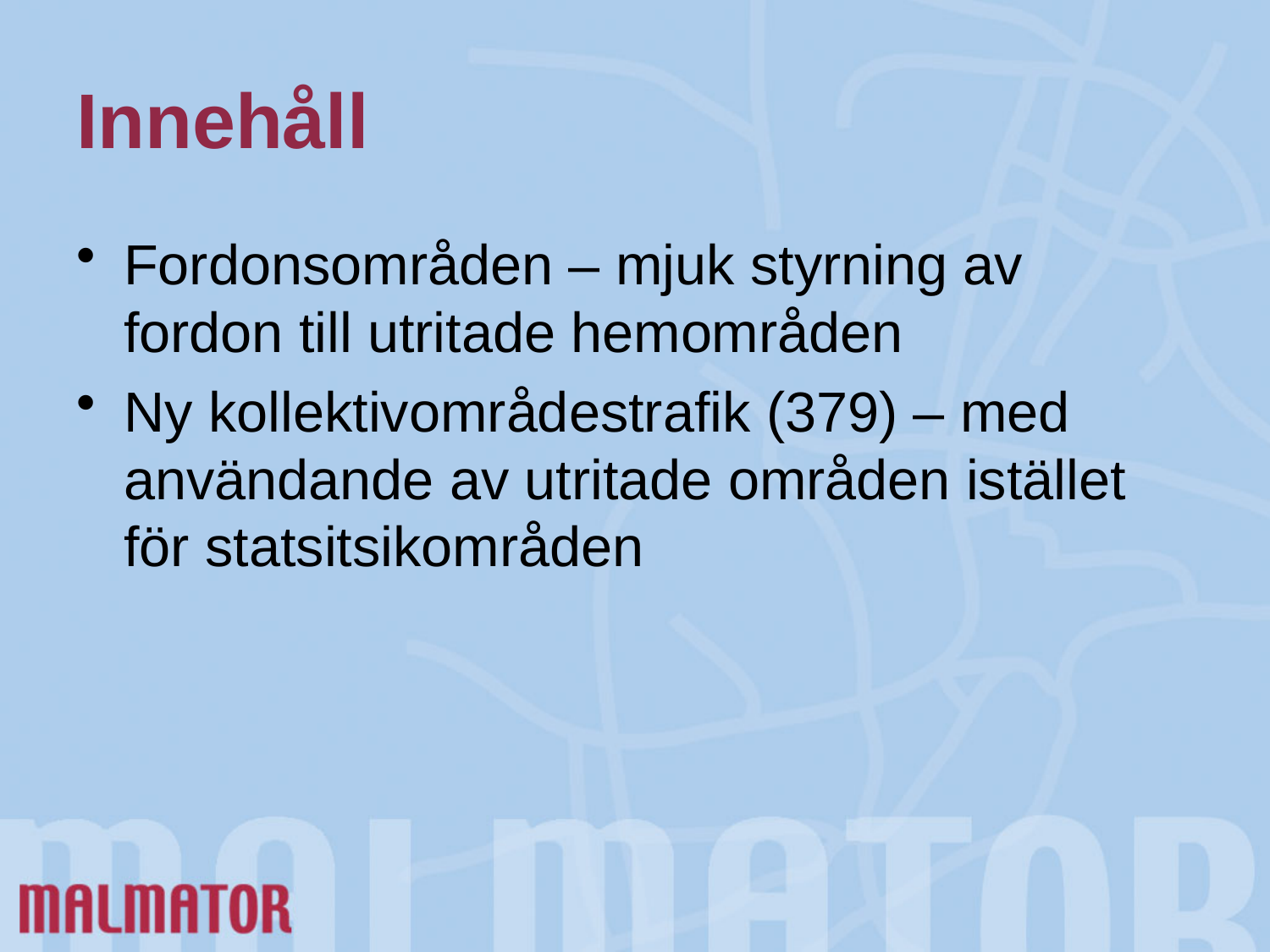

# Innehåll
Fordonsområden – mjuk styrning av fordon till utritade hemområden
Ny kollektivområdestrafik (379) – med användande av utritade områden istället för statsitsikområden